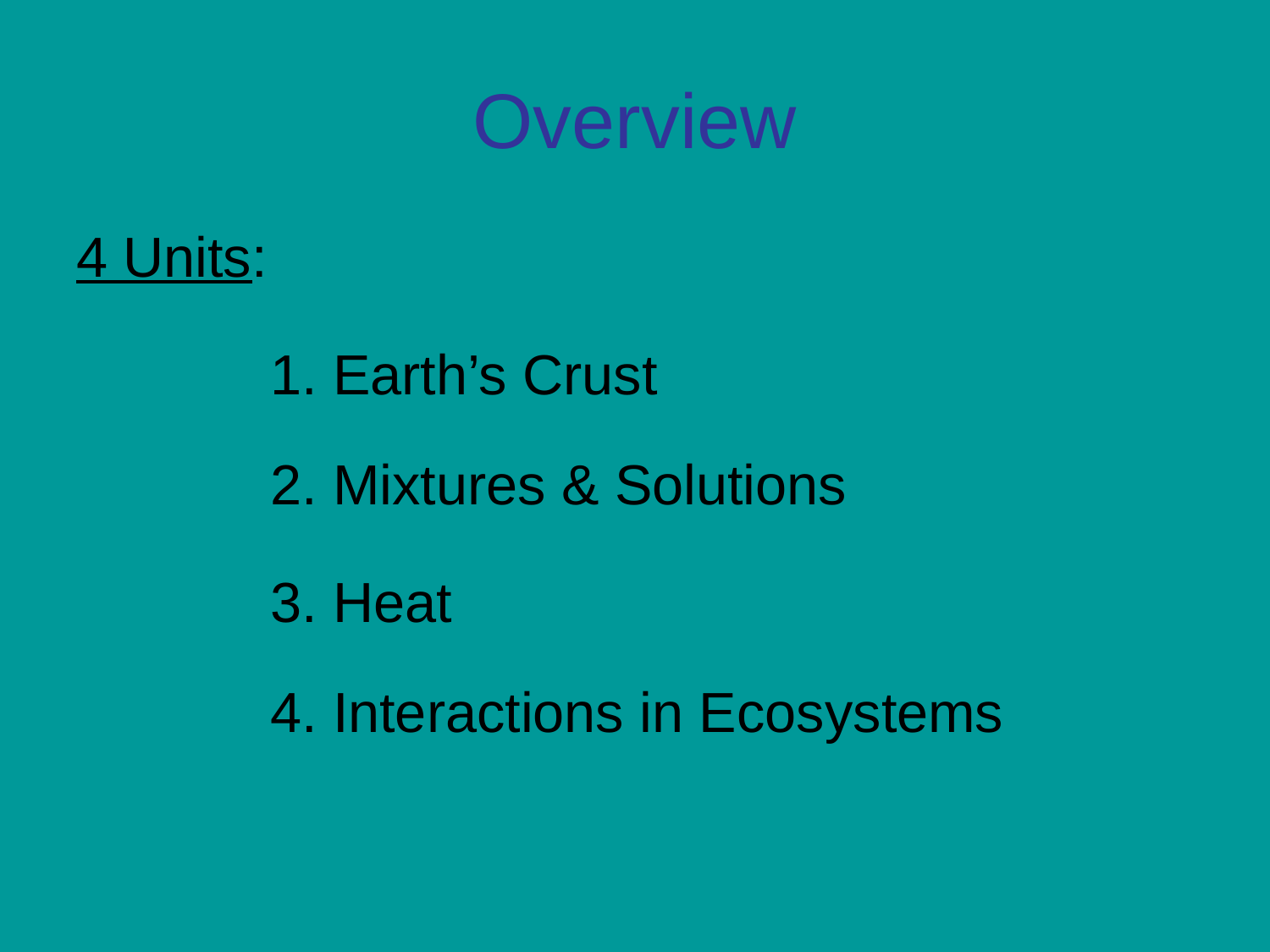

# Overview
4 Units:

1. Earth’s Crust

2. Mixtures & Solutions

3. Heat

4. Interactions in Ecosystems